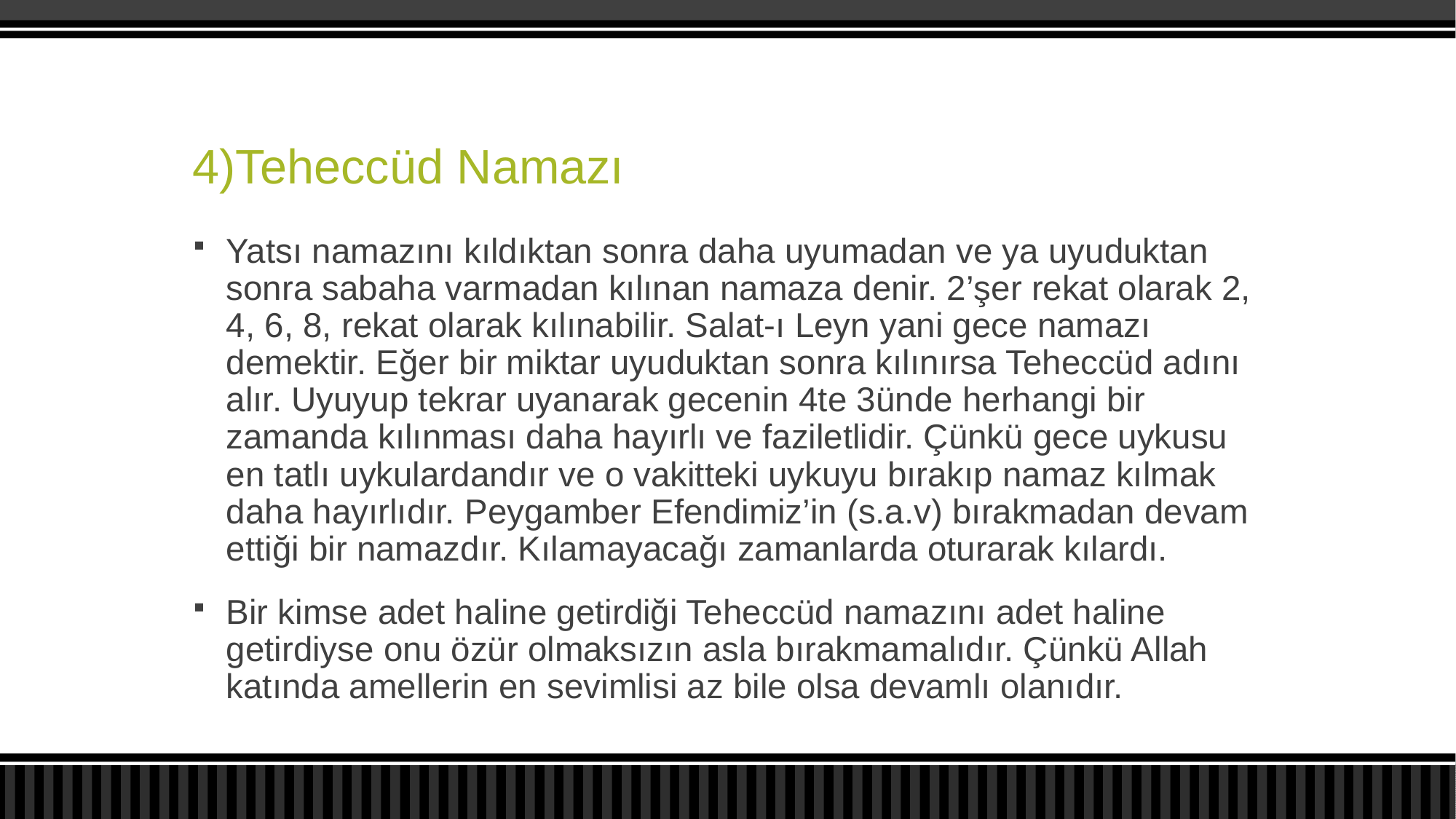

# 4)Teheccüd Namazı
Yatsı namazını kıldıktan sonra daha uyumadan ve ya uyuduktan sonra sabaha varmadan kılınan namaza denir. 2’şer rekat olarak 2, 4, 6, 8, rekat olarak kılınabilir. Salat-ı Leyn yani gece namazı demektir. Eğer bir miktar uyuduktan sonra kılınırsa Teheccüd adını alır. Uyuyup tekrar uyanarak gecenin 4te 3ünde herhangi bir zamanda kılınması daha hayırlı ve faziletlidir. Çünkü gece uykusu en tatlı uykulardandır ve o vakitteki uykuyu bırakıp namaz kılmak daha hayırlıdır. Peygamber Efendimiz’in (s.a.v) bırakmadan devam ettiği bir namazdır. Kılamayacağı zamanlarda oturarak kılardı.
Bir kimse adet haline getirdiği Teheccüd namazını adet haline getirdiyse onu özür olmaksızın asla bırakmamalıdır. Çünkü Allah katında amellerin en sevimlisi az bile olsa devamlı olanıdır.